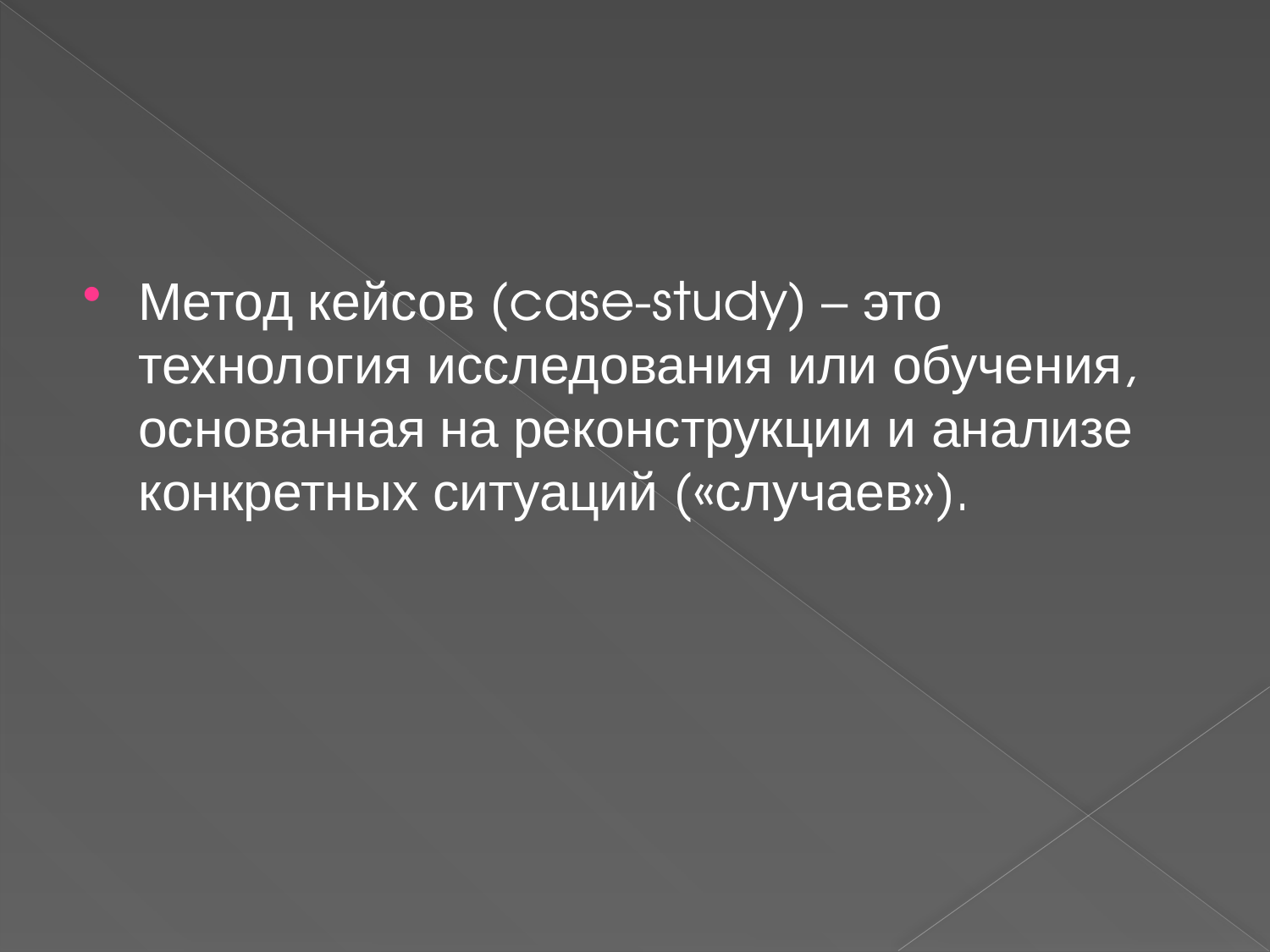

#
Метод кейсов (case-study) – это технология исследования или обучения, основанная на реконструкции и анализе конкретных ситуаций («случаев»).